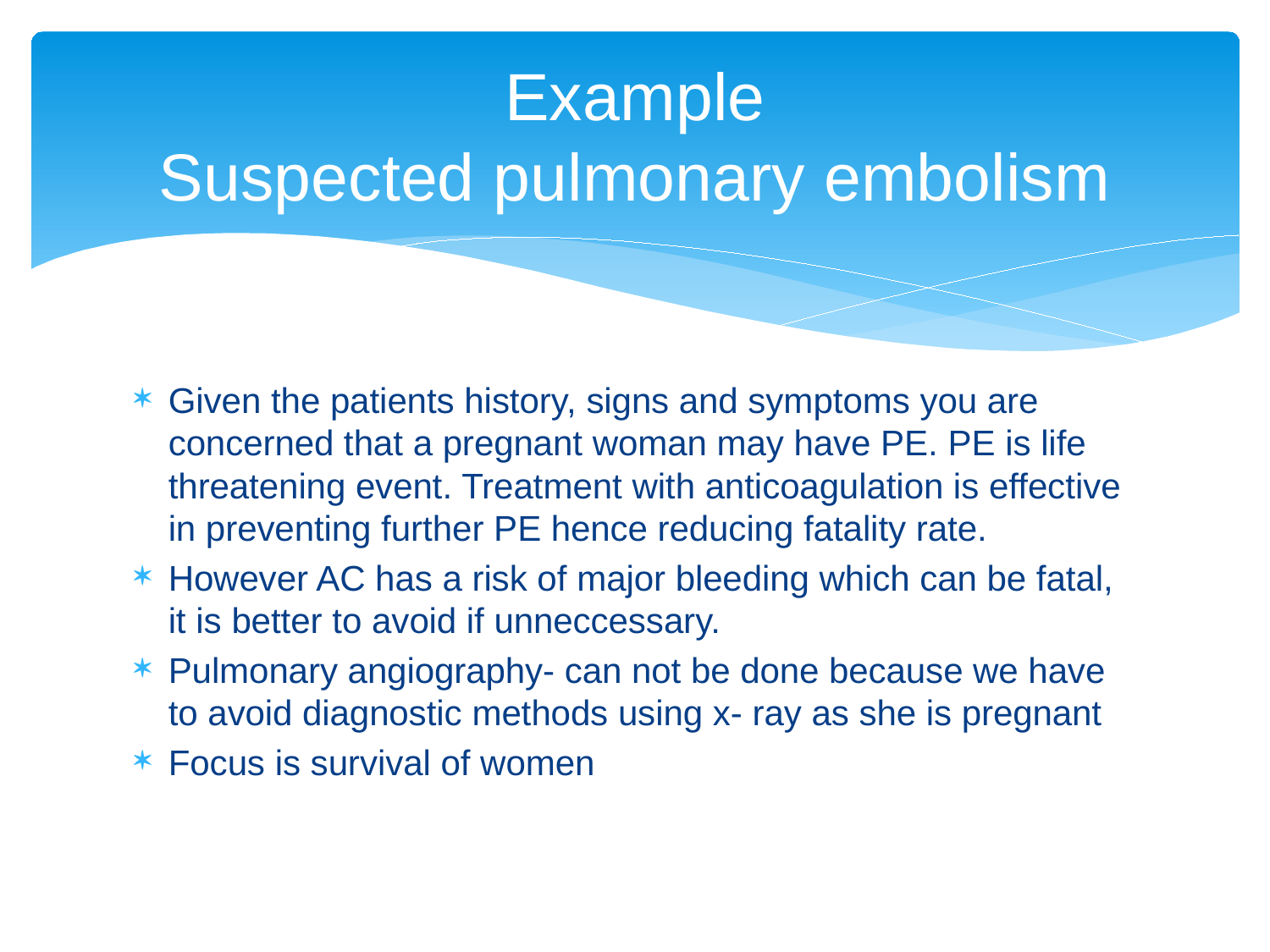

# Example Suspected pulmonary embolism
Given the patients history, signs and symptoms you are concerned that a pregnant woman may have PE. PE is life threatening event. Treatment with anticoagulation is effective in preventing further PE hence reducing fatality rate.
However AC has a risk of major bleeding which can be fatal, it is better to avoid if unneccessary.
Pulmonary angiography- can not be done because we have to avoid diagnostic methods using x- ray as she is pregnant
Focus is survival of women